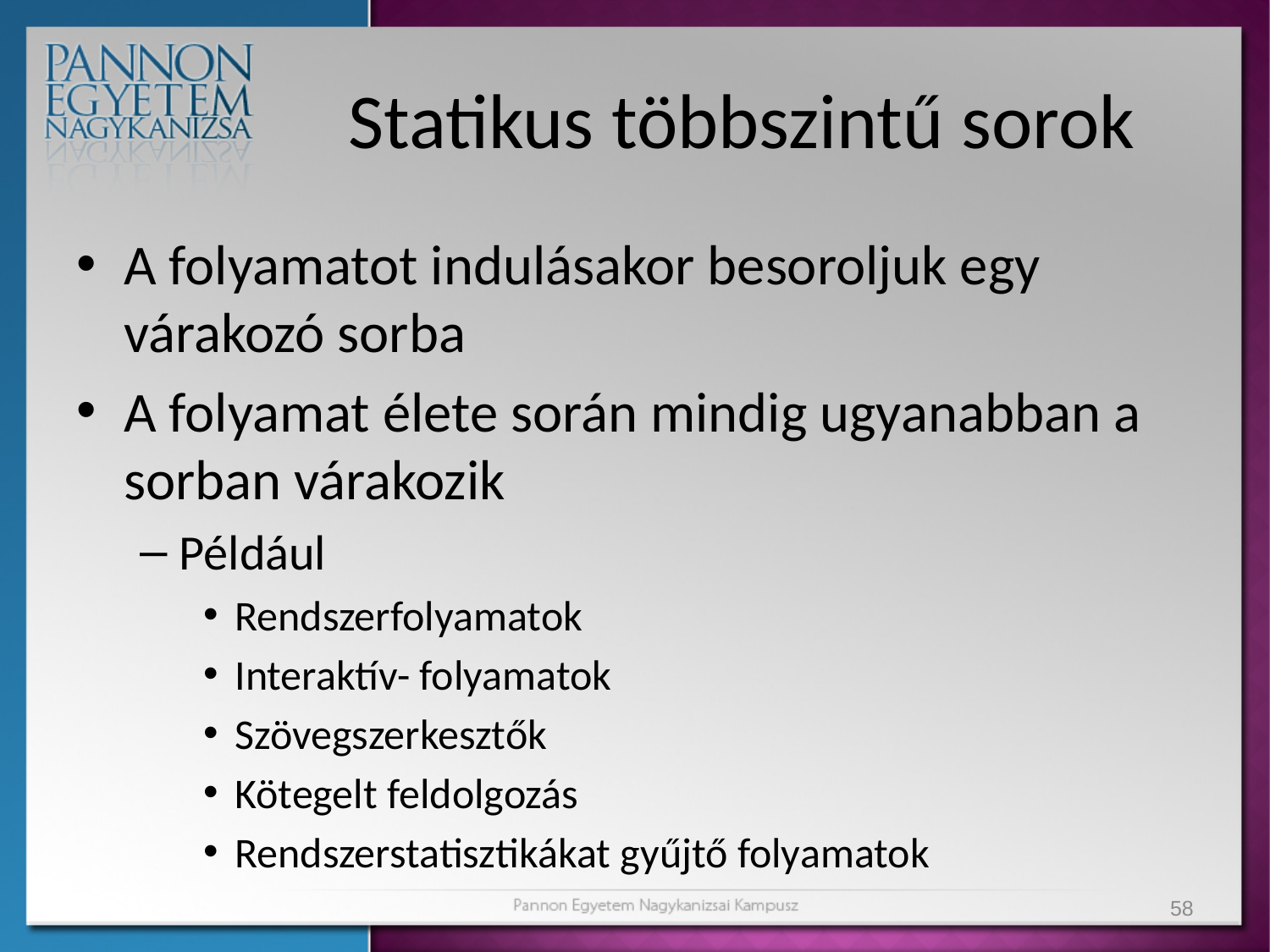

# Statikus többszintű sorok
A folyamatot indulásakor besoroljuk egy várakozó sorba
A folyamat élete során mindig ugyanabban a sorban várakozik
Például
Rendszerfolyamatok
Interaktív- folyamatok
Szövegszerkesztők
Kötegelt feldolgozás
Rendszerstatisztikákat gyűjtő folyamatok
58